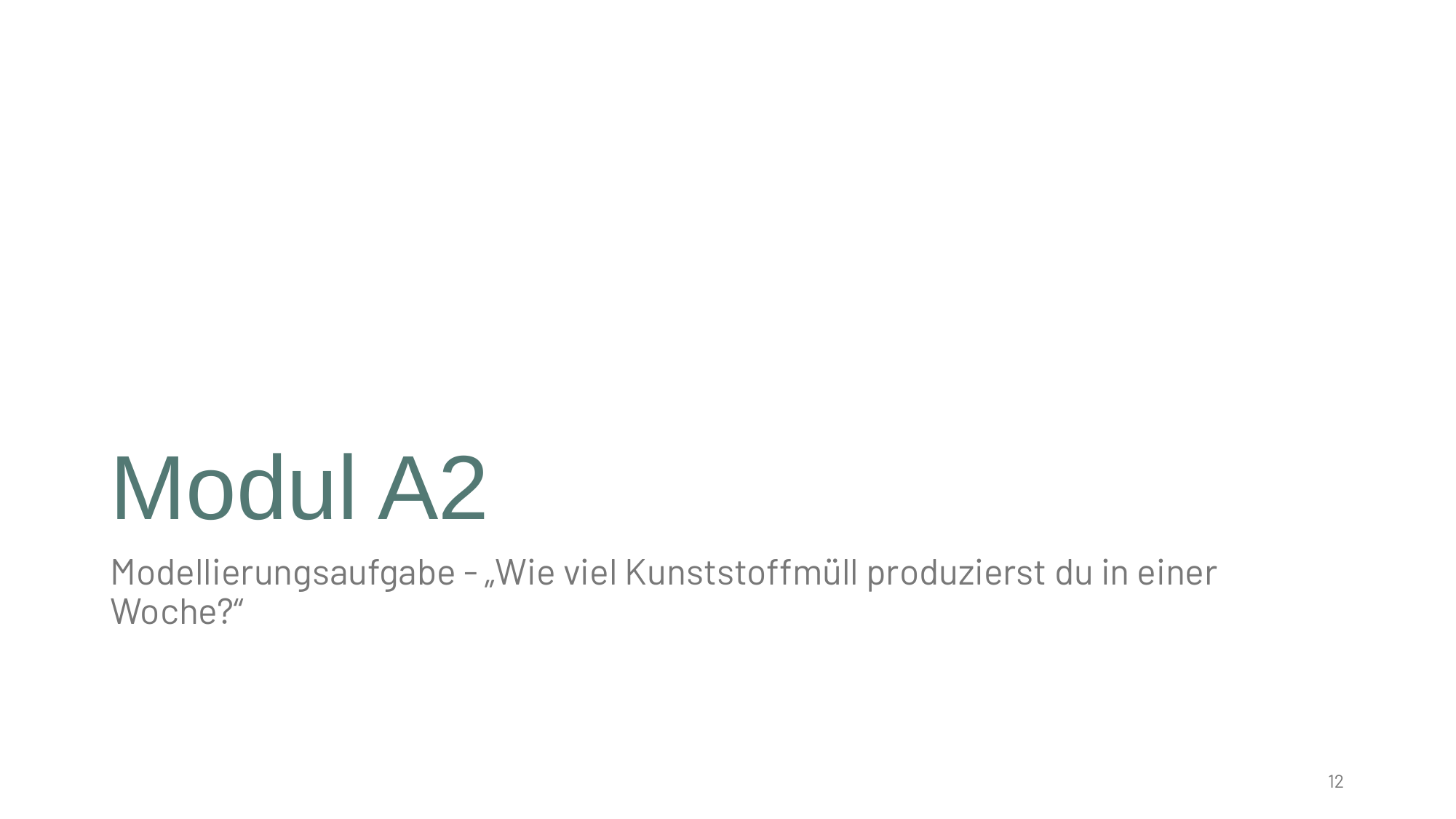

# Modul A2
Modellierungsaufgabe - „Wie viel Kunststoffmüll produzierst du in einer Woche?“
12